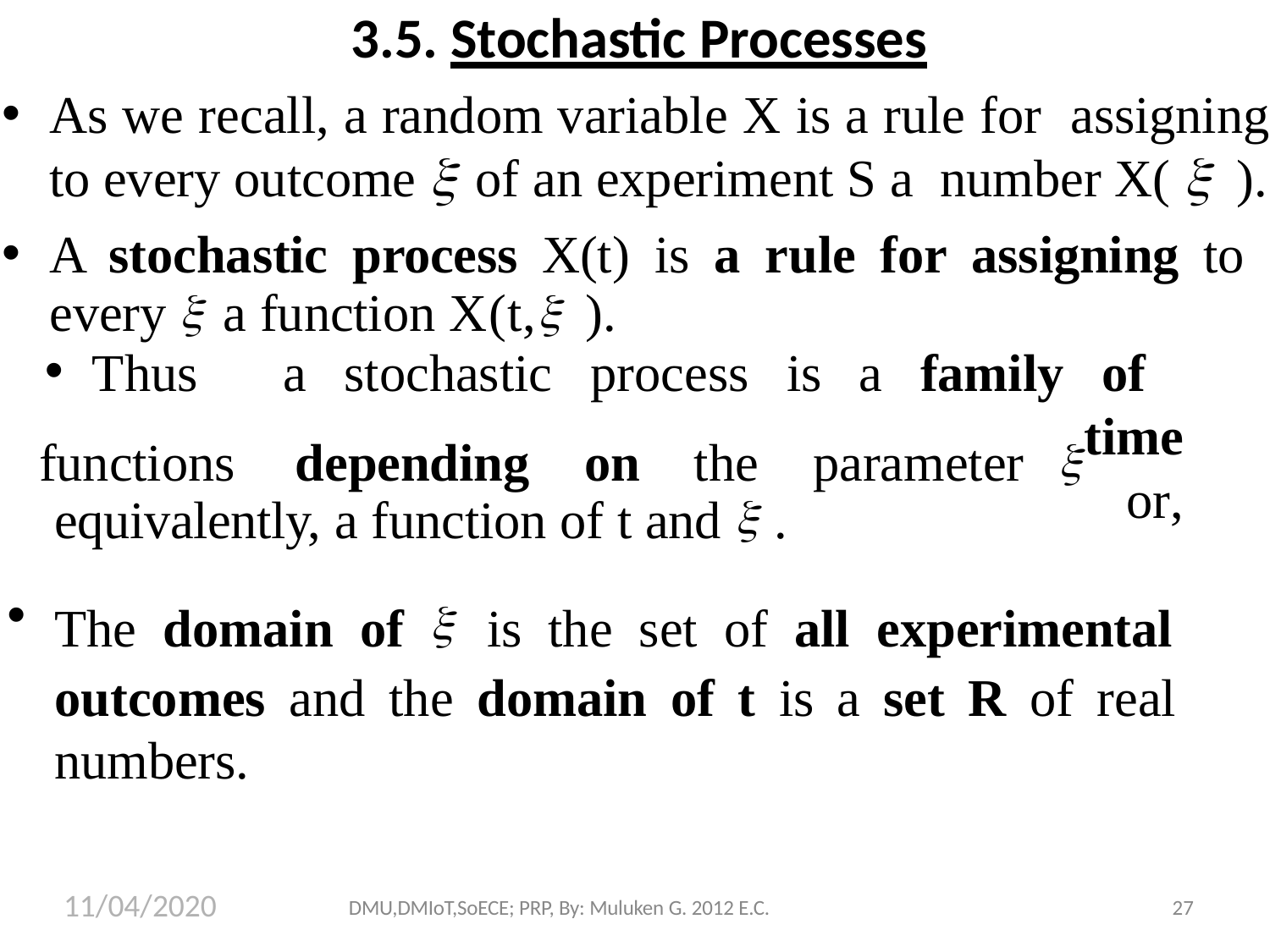

# 3.5. Stochastic Processes
As we recall, a random variable X is a rule for  assigning to every outcome ξ of an experiment S a  number X( ξ ).
A stochastic process X(t) is a rule for assigning to  every ξ a function X(t,ξ ).
Thus	a	stochastic	process	is	a	family	of	time
or,
functions	depending	on	the	parameter	ξ
equivalently, a function of t and ξ .
The domain of ξ is the set of all experimental  outcomes and the domain of t is a set R of real  numbers.
11/04/2020
DMU,DMIoT,SoECE; PRP, By: Muluken G. 2012 E.C.
27